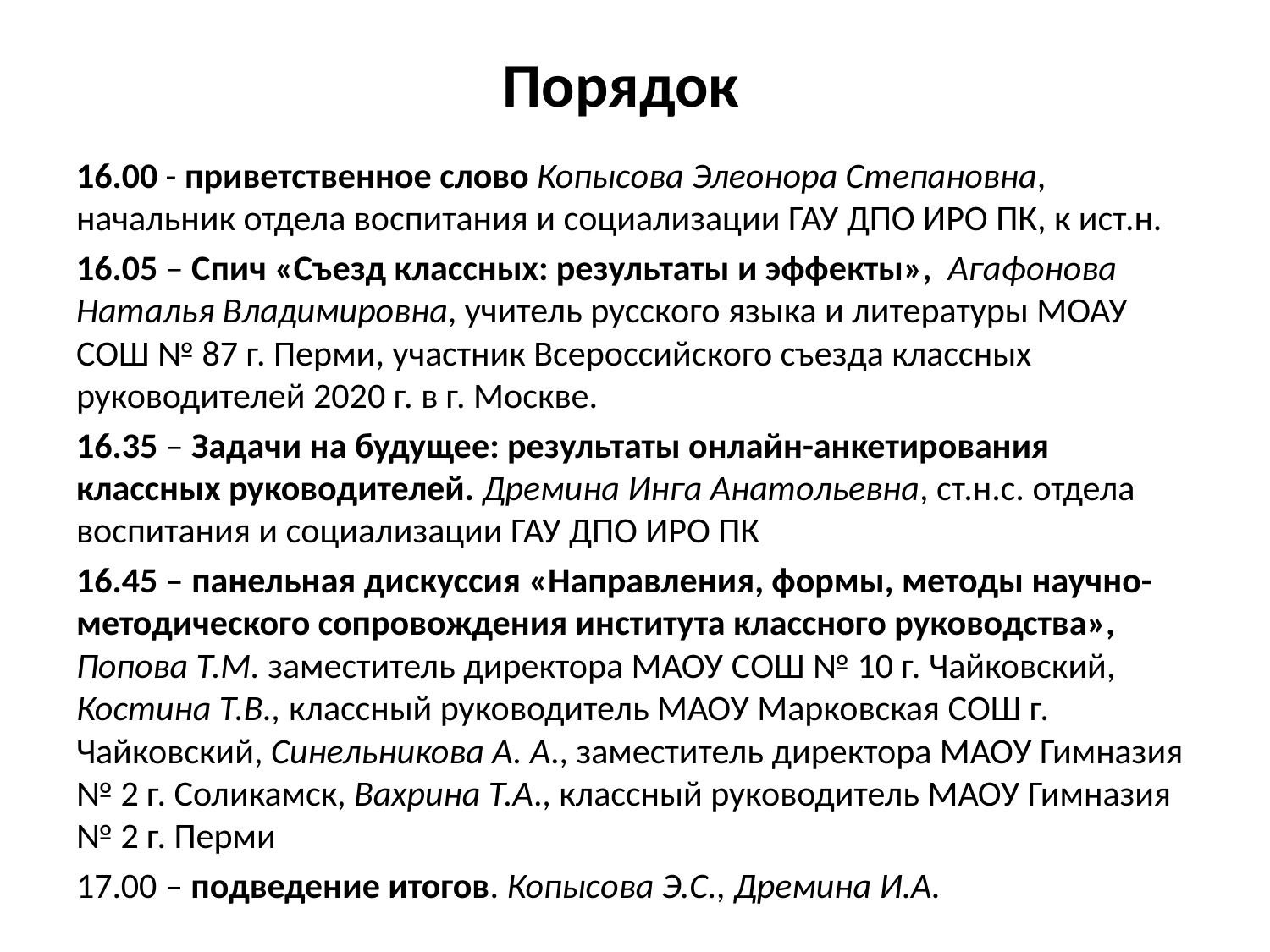

# Порядок
16.00 - приветственное слово Копысова Элеонора Степановна, начальник отдела воспитания и социализации ГАУ ДПО ИРО ПК, к ист.н.
16.05 – Спич «Съезд классных: результаты и эффекты»,  Агафонова Наталья Владимировна, учитель русского языка и литературы МОАУ СОШ № 87 г. Перми, участник Всероссийского съезда классных руководителей 2020 г. в г. Москве.
16.35 – Задачи на будущее: результаты онлайн-анкетирования классных руководителей. Дремина Инга Анатольевна, ст.н.с. отдела воспитания и социализации ГАУ ДПО ИРО ПК
16.45 – панельная дискуссия «Направления, формы, методы научно-методического сопровождения института классного руководства», Попова Т.М. заместитель директора МАОУ СОШ № 10 г. Чайковский, Костина Т.В., классный руководитель МАОУ Марковская СОШ г. Чайковский, Синельникова А. А., заместитель директора МАОУ Гимназия № 2 г. Соликамск, Вахрина Т.А., классный руководитель МАОУ Гимназия № 2 г. Перми
17.00 – подведение итогов. Копысова Э.С., Дремина И.А.